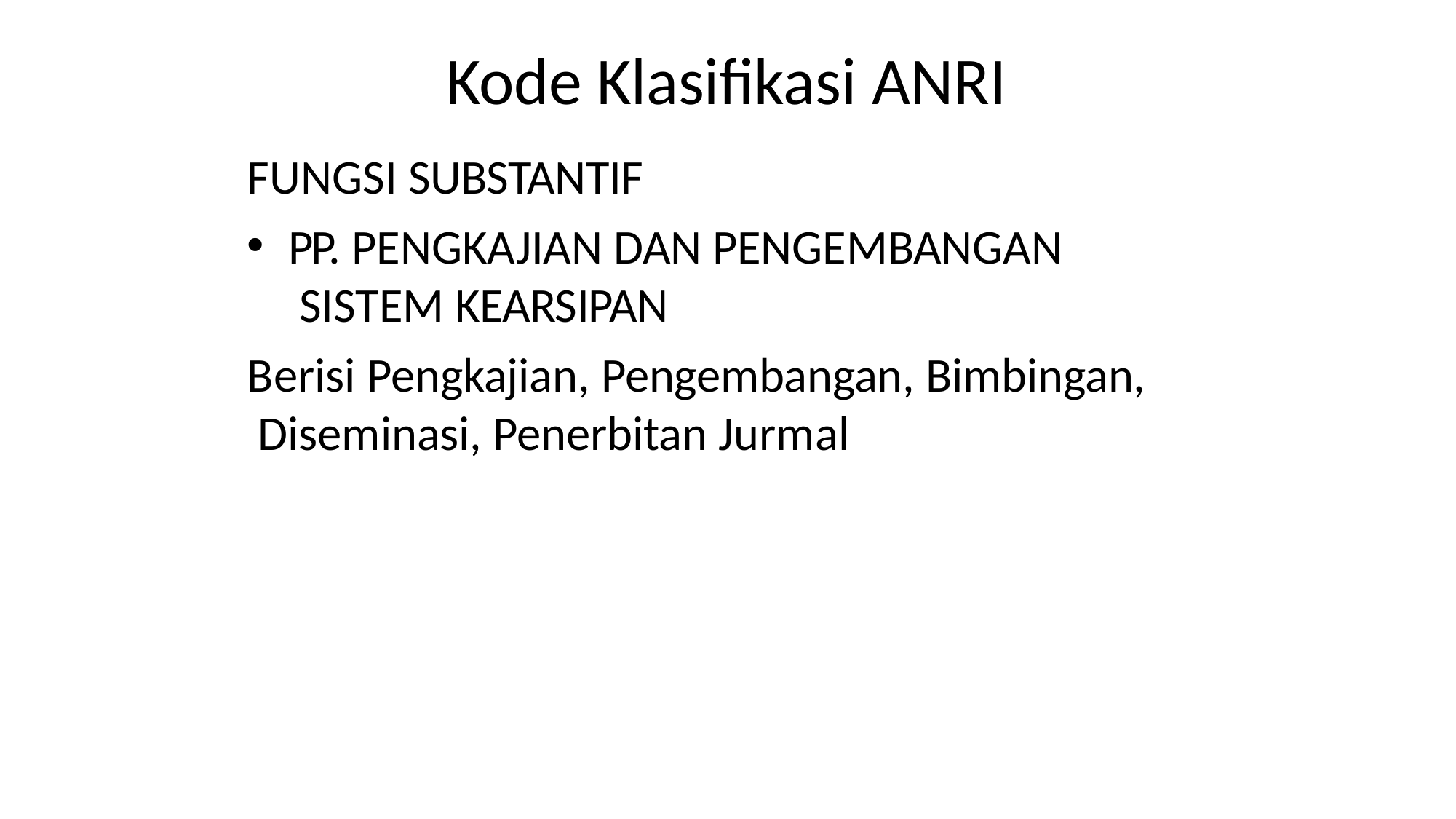

# Kode Klasifikasi ANRI
FUNGSI SUBSTANTIF
PP. PENGKAJIAN DAN PENGEMBANGAN  SISTEM KEARSIPAN
Berisi Pengkajian, Pengembangan, Bimbingan,  Diseminasi, Penerbitan Jurmal